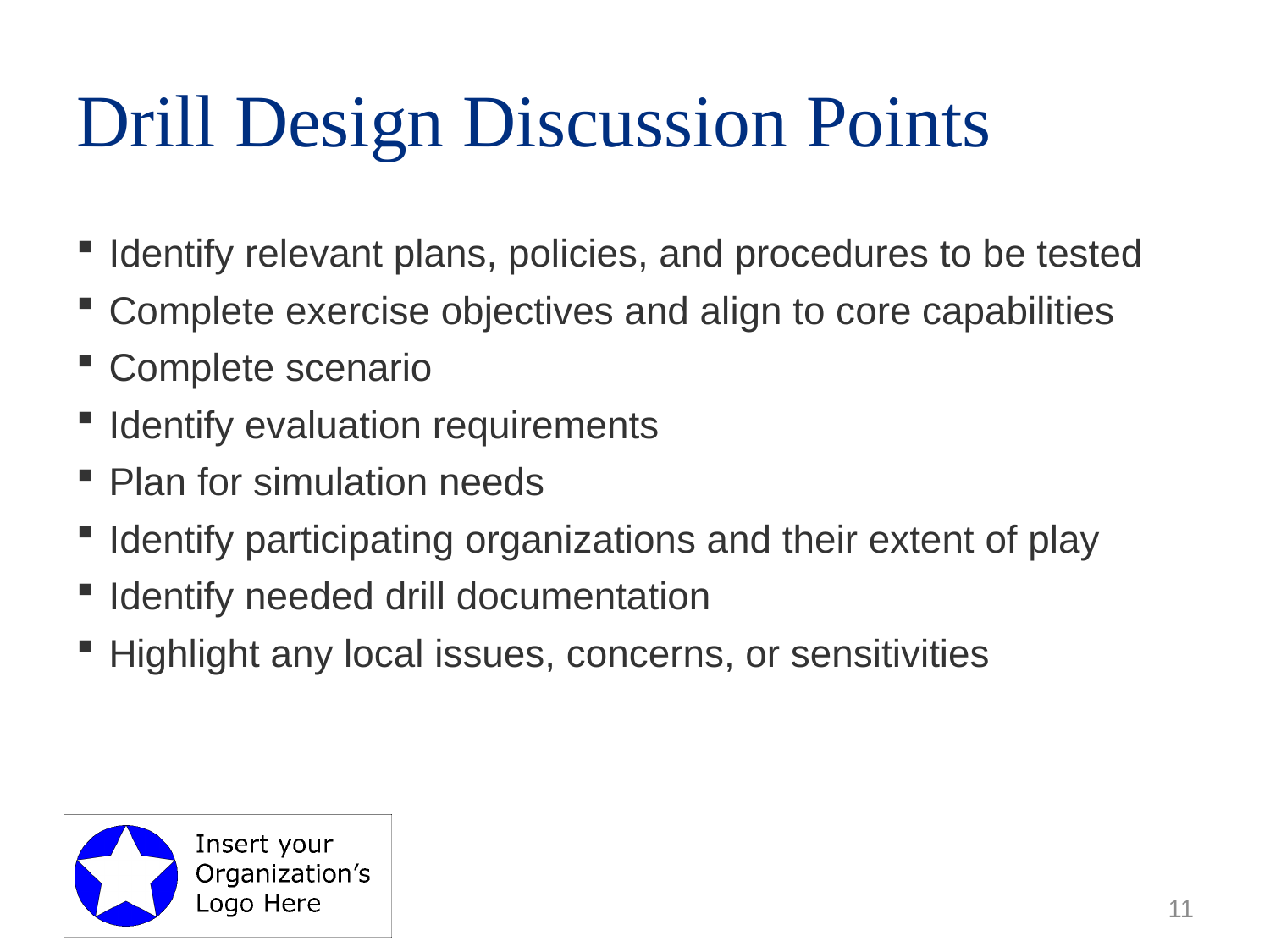

# Drill Design Discussion Points
Identify relevant plans, policies, and procedures to be tested
Complete exercise objectives and align to core capabilities
Complete scenario
Identify evaluation requirements
Plan for simulation needs
Identify participating organizations and their extent of play
Identify needed drill documentation
Highlight any local issues, concerns, or sensitivities

11